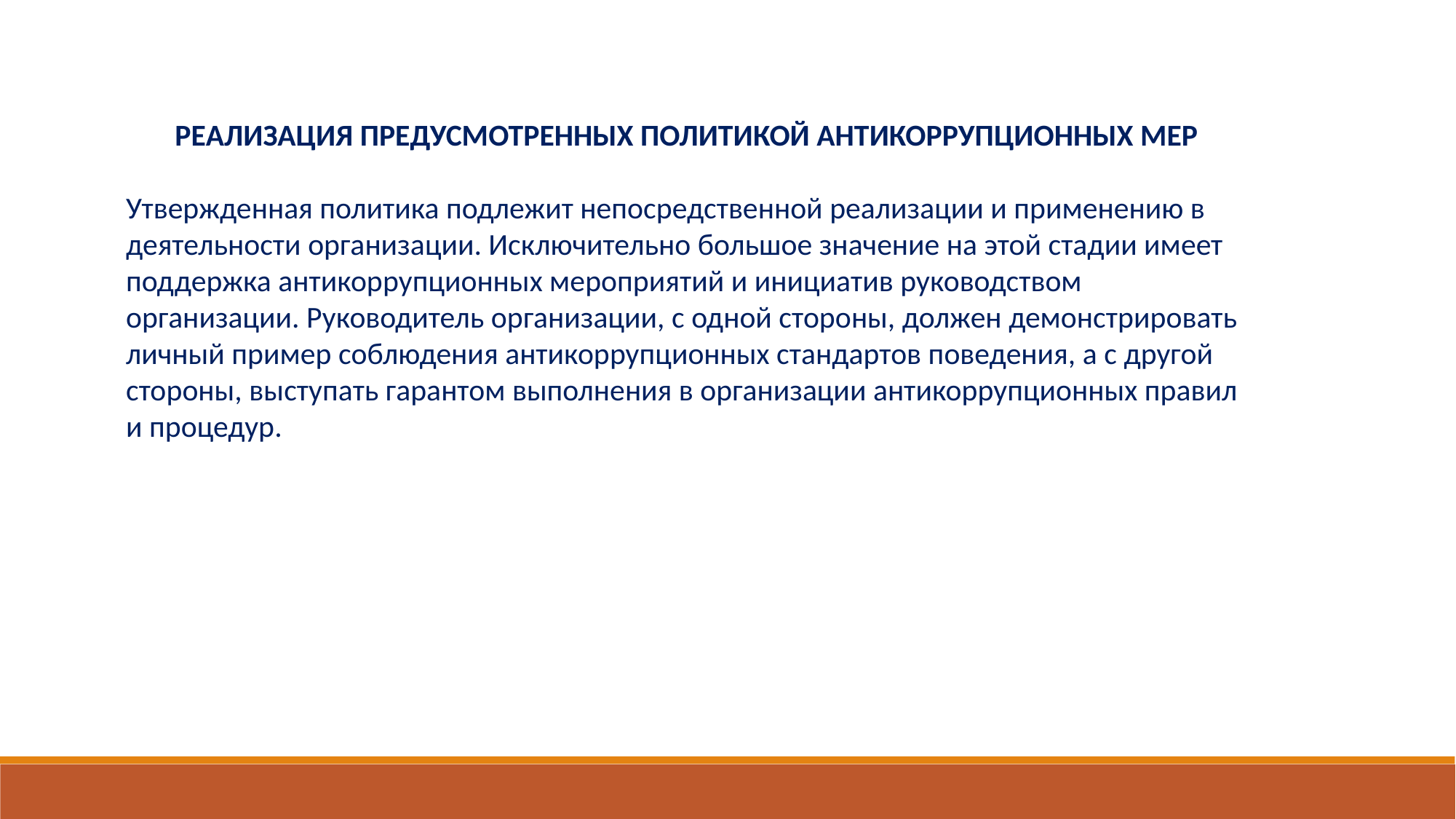

РЕАЛИЗАЦИЯ ПРЕДУСМОТРЕННЫХ ПОЛИТИКОЙ АНТИКОРРУПЦИОННЫХ МЕР

Утвержденная политика подлежит непосредственной реализации и применению в деятельности организации. Исключительно большое значение на этой стадии имеет поддержка антикоррупционных мероприятий и инициатив руководством организации. Руководитель организации, с одной стороны, должен демонстрировать личный пример соблюдения антикоррупционных стандартов поведения, а с другой стороны, выступать гарантом выполнения в организации антикоррупционных правил и процедур.